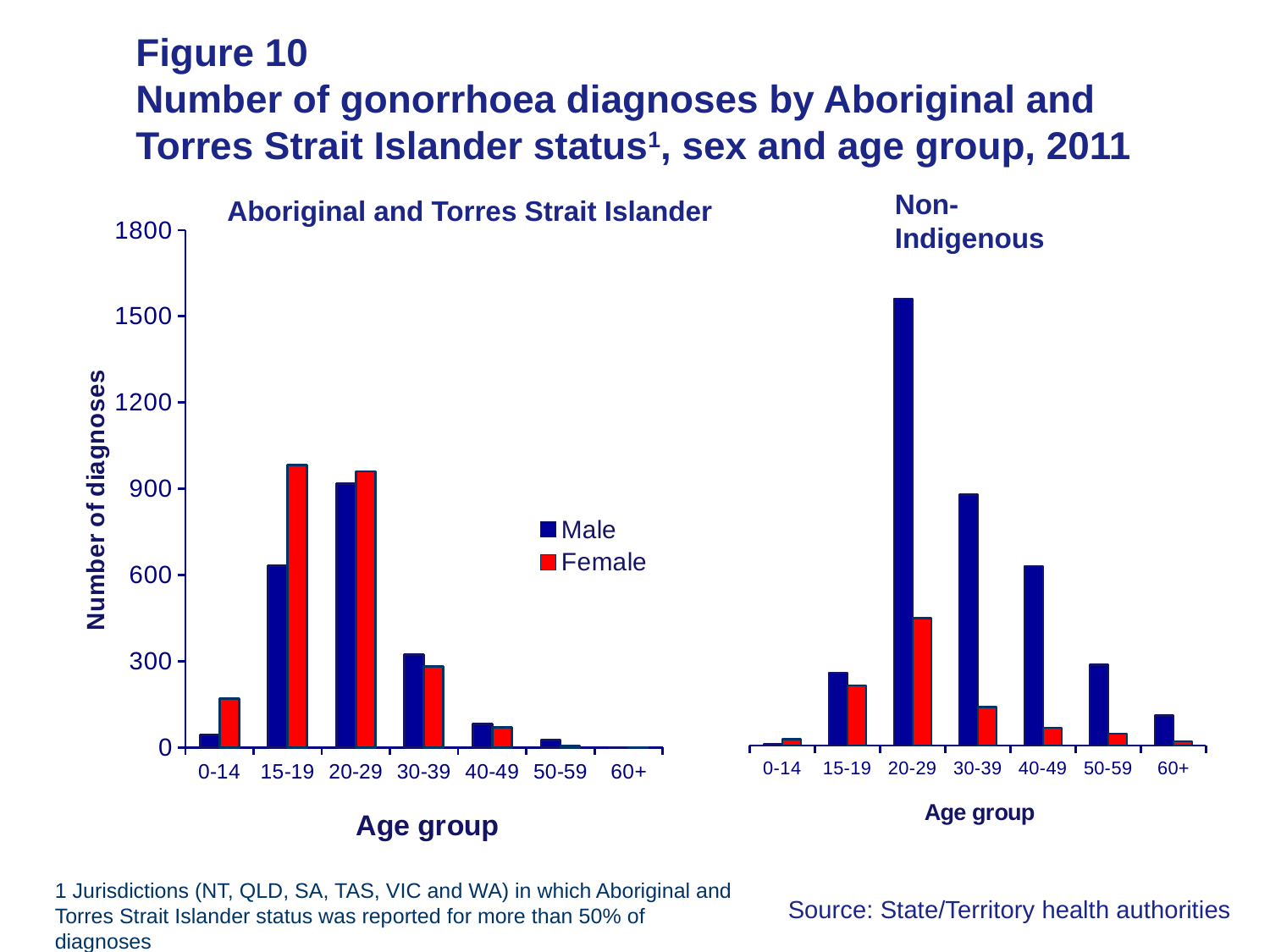

# Figure 10 Number of gonorrhoea diagnoses by Aboriginal and Torres Strait Islander status1, sex and age group, 2011
Non-Indigenous
Aboriginal and Torres Strait Islander

### Chart

| Category | Male | Female |
|---|---|---|
| 0-14 | 3.0 | 21.0 |
| 15-19 | 250.0 | 206.0 |
| 20-29 | 1535.0 | 437.0 |
| 30-39 | 862.0 | 132.0 |
| 40-49 | 616.0 | 61.0 |
| 50-59 | 277.0 | 40.0 |
| 60+ | 102.0 | 13.0 |

### Chart

| Category | Male | Female |
|---|---|---|
| 0-14 | 44.0 | 170.0 |
| 15-19 | 633.0 | 982.0 |
| 20-29 | 919.0 | 961.0 |
| 30-39 | 324.0 | 281.0 |
| 40-49 | 82.0 | 71.0 |
| 50-59 | 26.0 | 5.0 |
| 60+ | 1.0 | 0.0 |
1 Jurisdictions (NT, QLD, SA, TAS, VIC and WA) in which Aboriginal and Torres Strait Islander status was reported for more than 50% of diagnoses
 Source: State/Territory health authorities